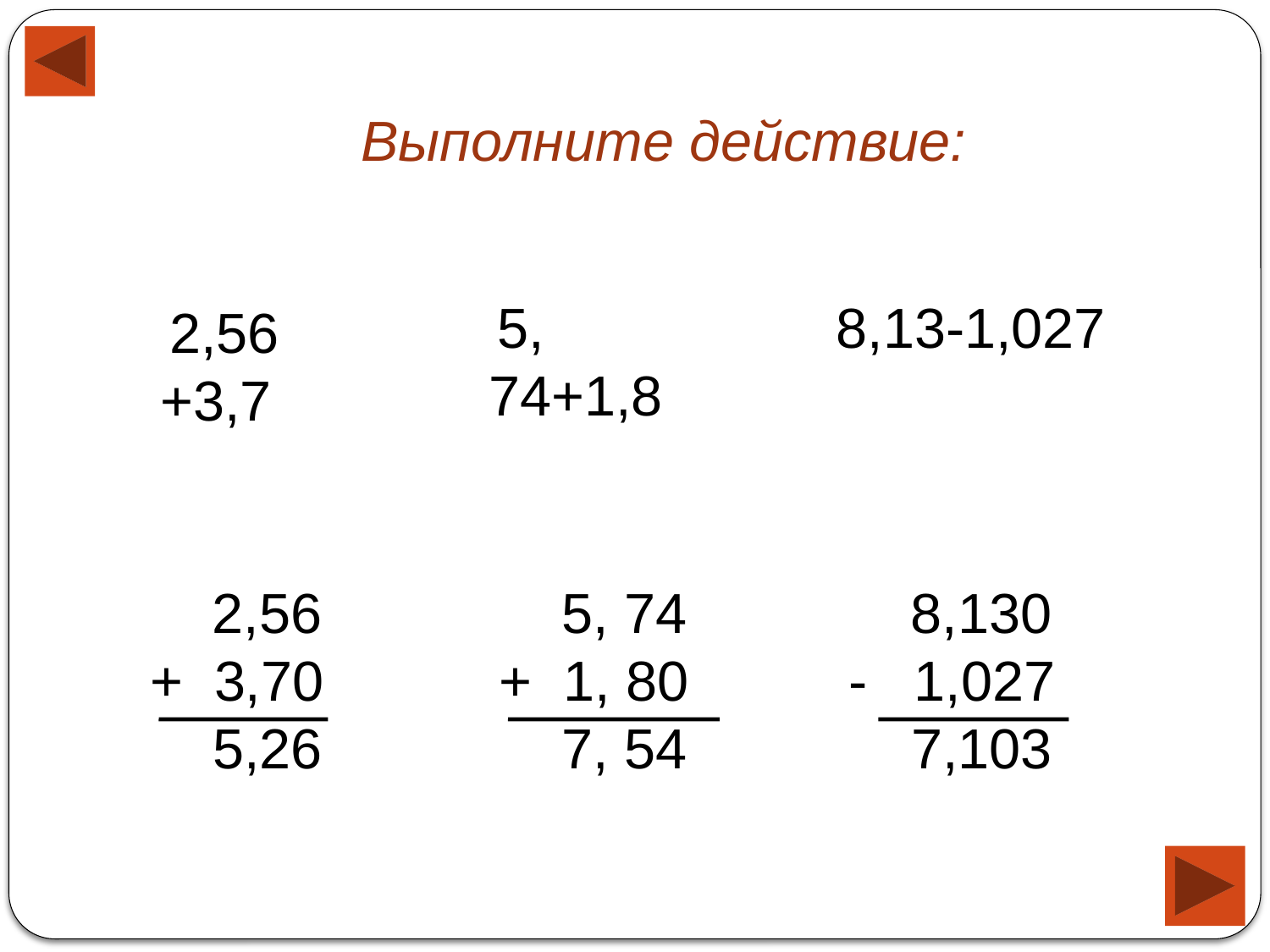

Выполните действие:
 5, 74+1,8

 8,13-1,027

 2,56 +3,7
       2,56
+  3,70
    5,26
       5, 74
+  1, 80
    7, 54
       8,130
-   1,027
    7,103